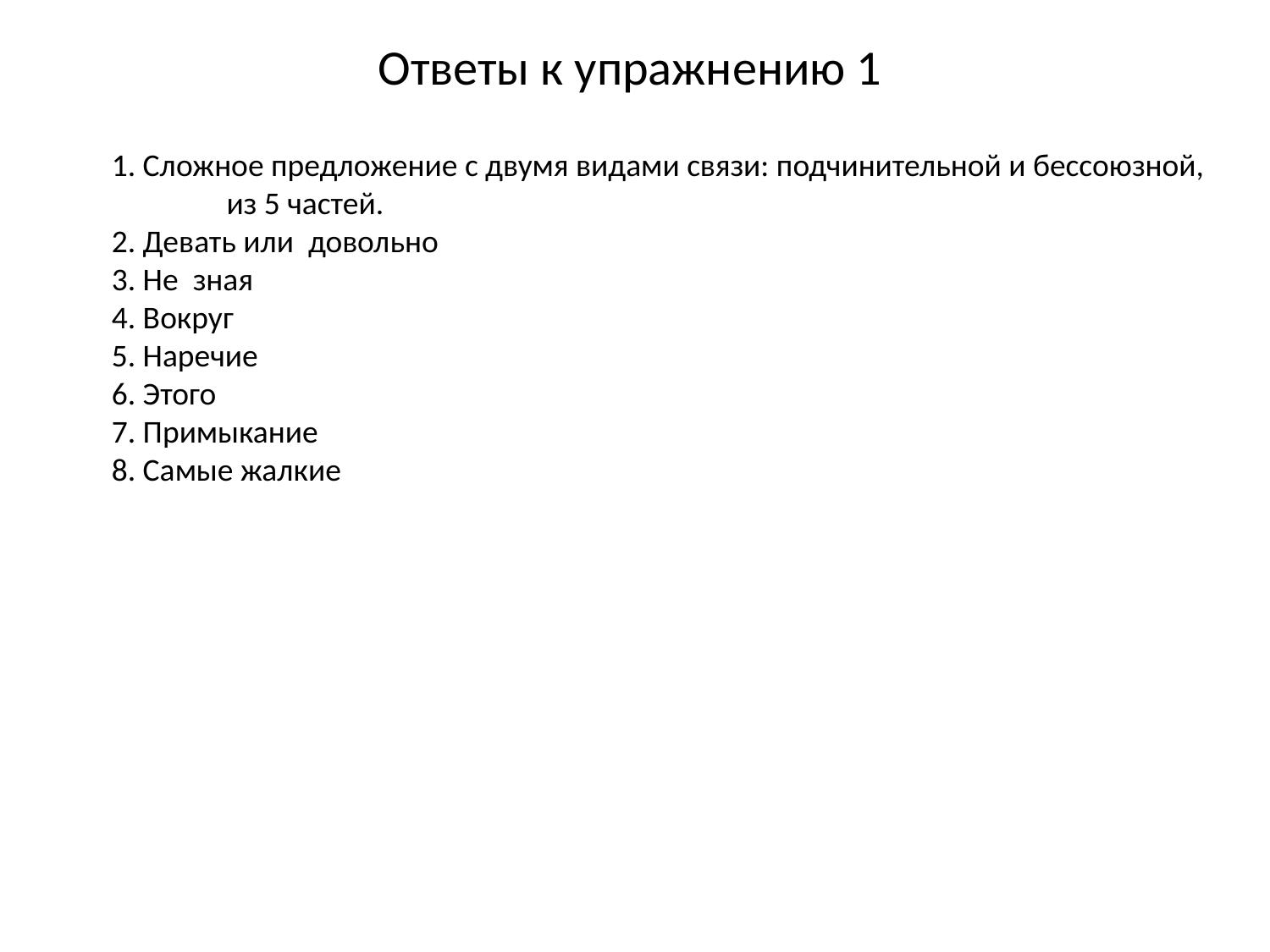

Ответы к упражнению 1
1. Сложное предложение с двумя видами связи: подчинительной и бессоюзной,                    из 5 частей.
2. Девать или  довольно
3. Не  зная
4. Вокруг
5. Наречие
6. Этого
7. Примыкание
8. Самые жалкие